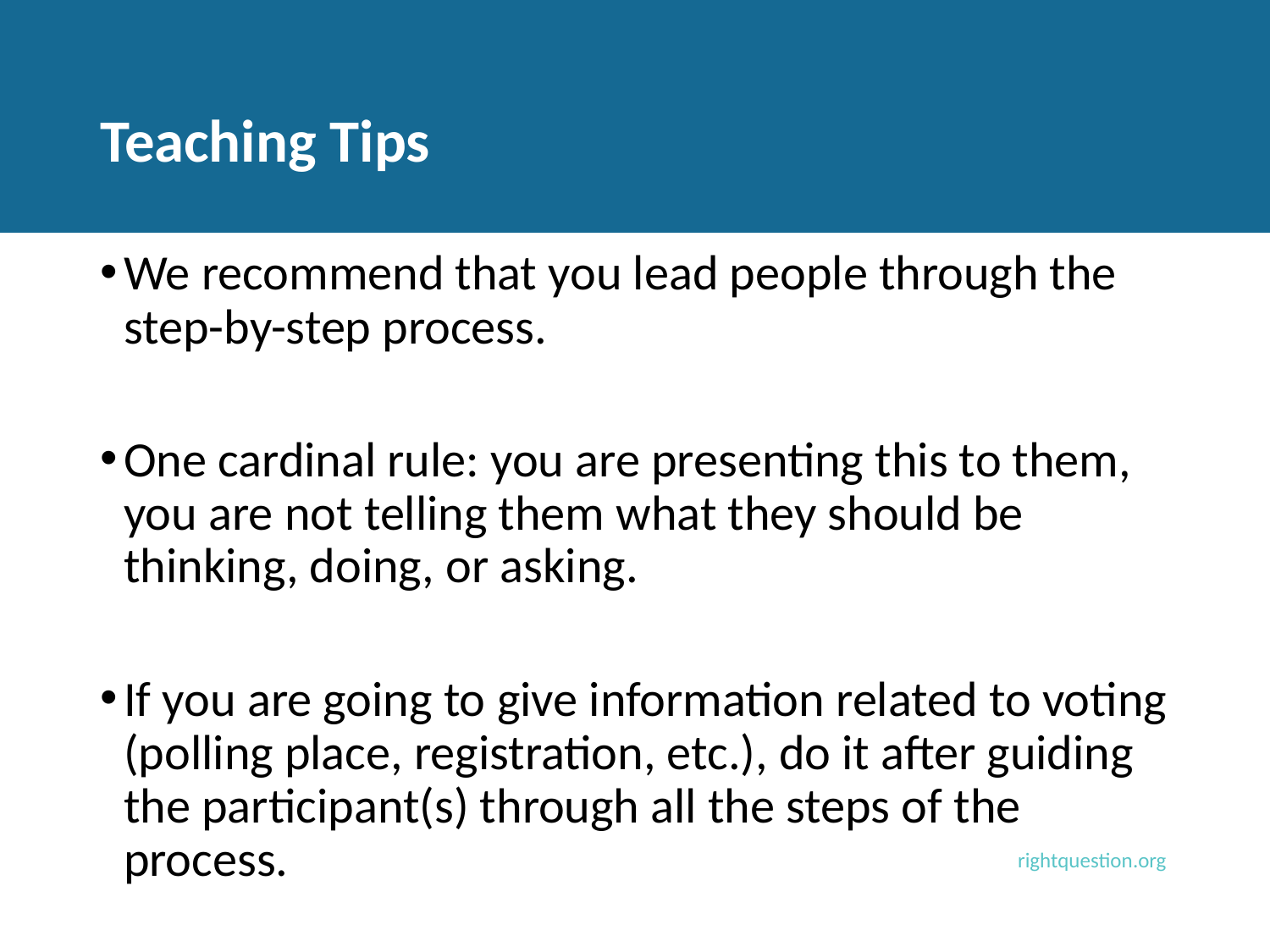

# Teaching Tips
We recommend that you lead people through the step-by-step process.

One cardinal rule: you are presenting this to them, you are not telling them what they should be thinking, doing, or asking.

If you are going to give information related to voting (polling place, registration, etc.), do it after guiding the participant(s) through all the steps of the process.